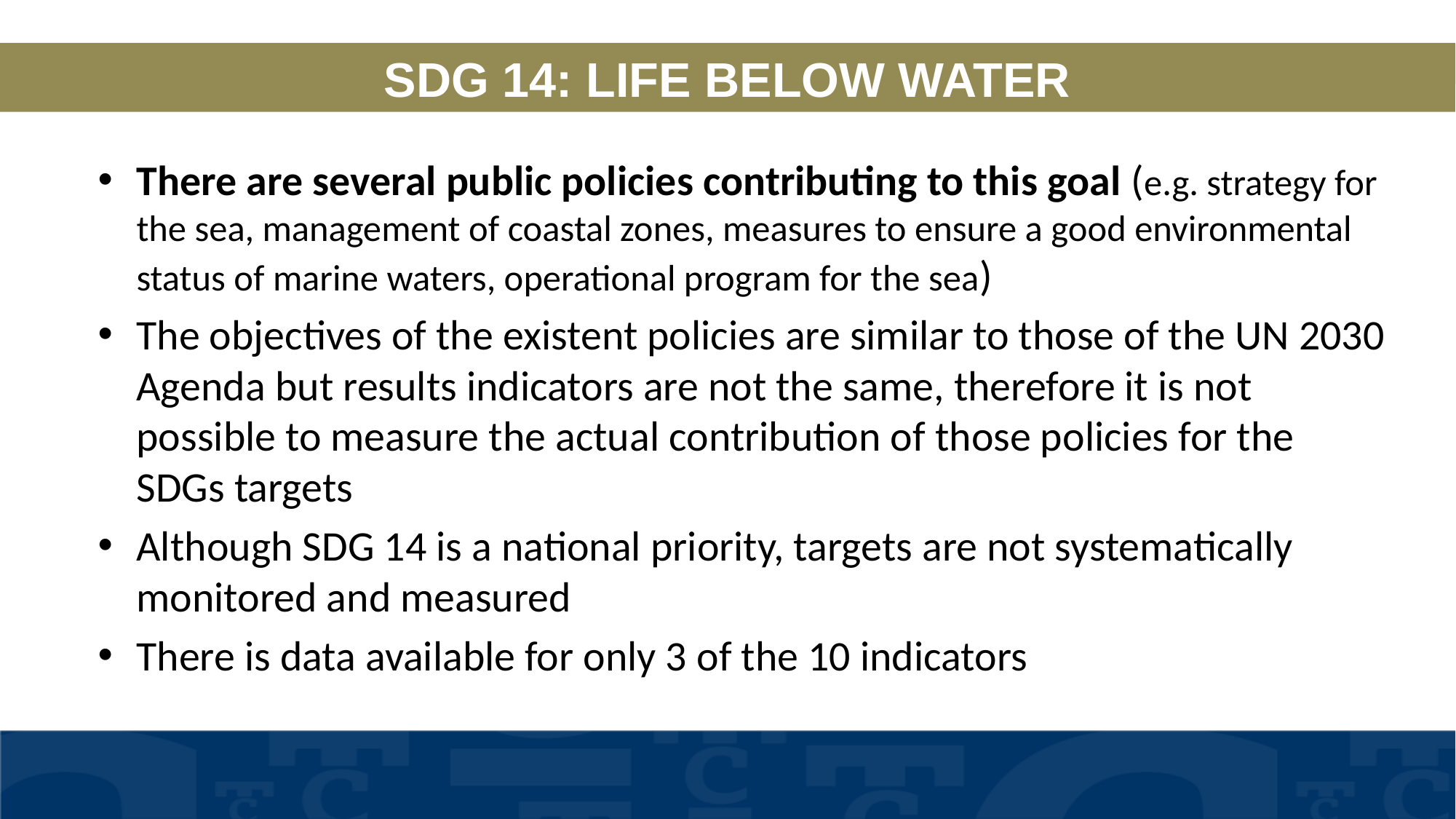

SDG 14: LIFE BELOW WATER
There are several public policies contributing to this goal (e.g. strategy for the sea, management of coastal zones, measures to ensure a good environmental status of marine waters, operational program for the sea)
The objectives of the existent policies are similar to those of the UN 2030 Agenda but results indicators are not the same, therefore it is not possible to measure the actual contribution of those policies for the SDGs targets
Although SDG 14 is a national priority, targets are not systematically monitored and measured
There is data available for only 3 of the 10 indicators